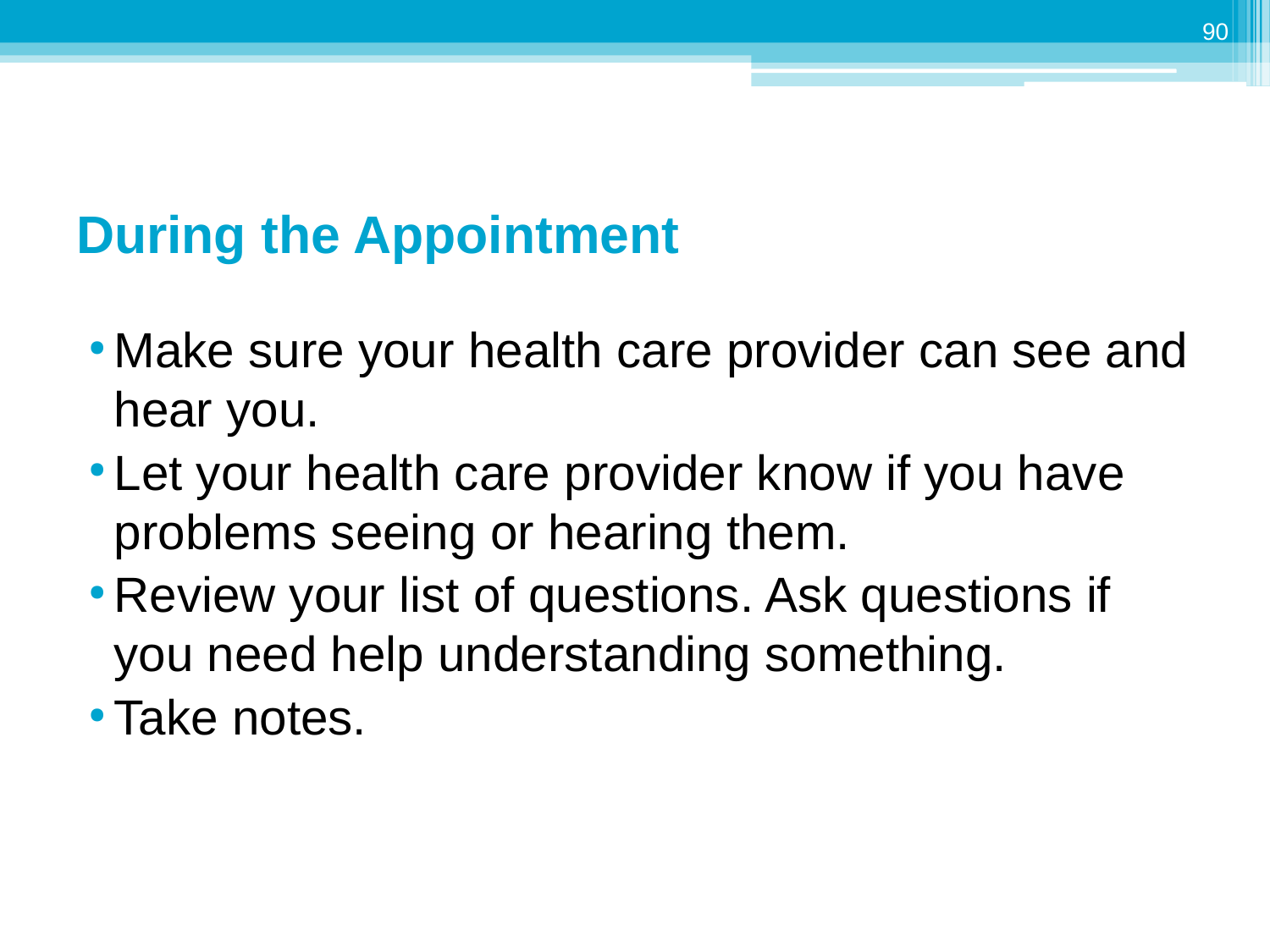

90
# During the Appointment
Make sure your health care provider can see and hear you.
Let your health care provider know if you have problems seeing or hearing them.
Review your list of questions. Ask questions if you need help understanding something.
Take notes.